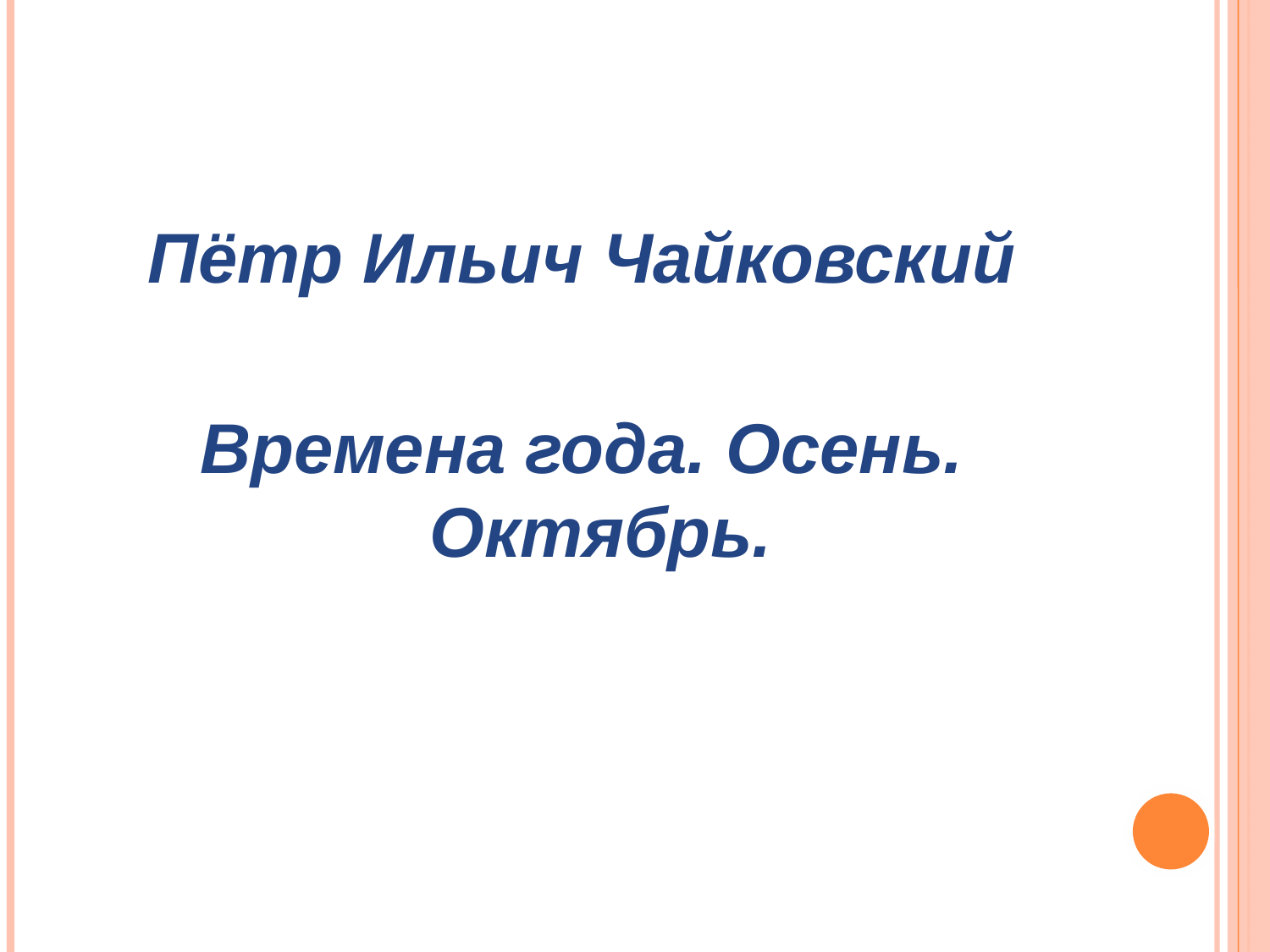

Пётр Ильич Чайковский

Времена года. Осень. Октябрь.